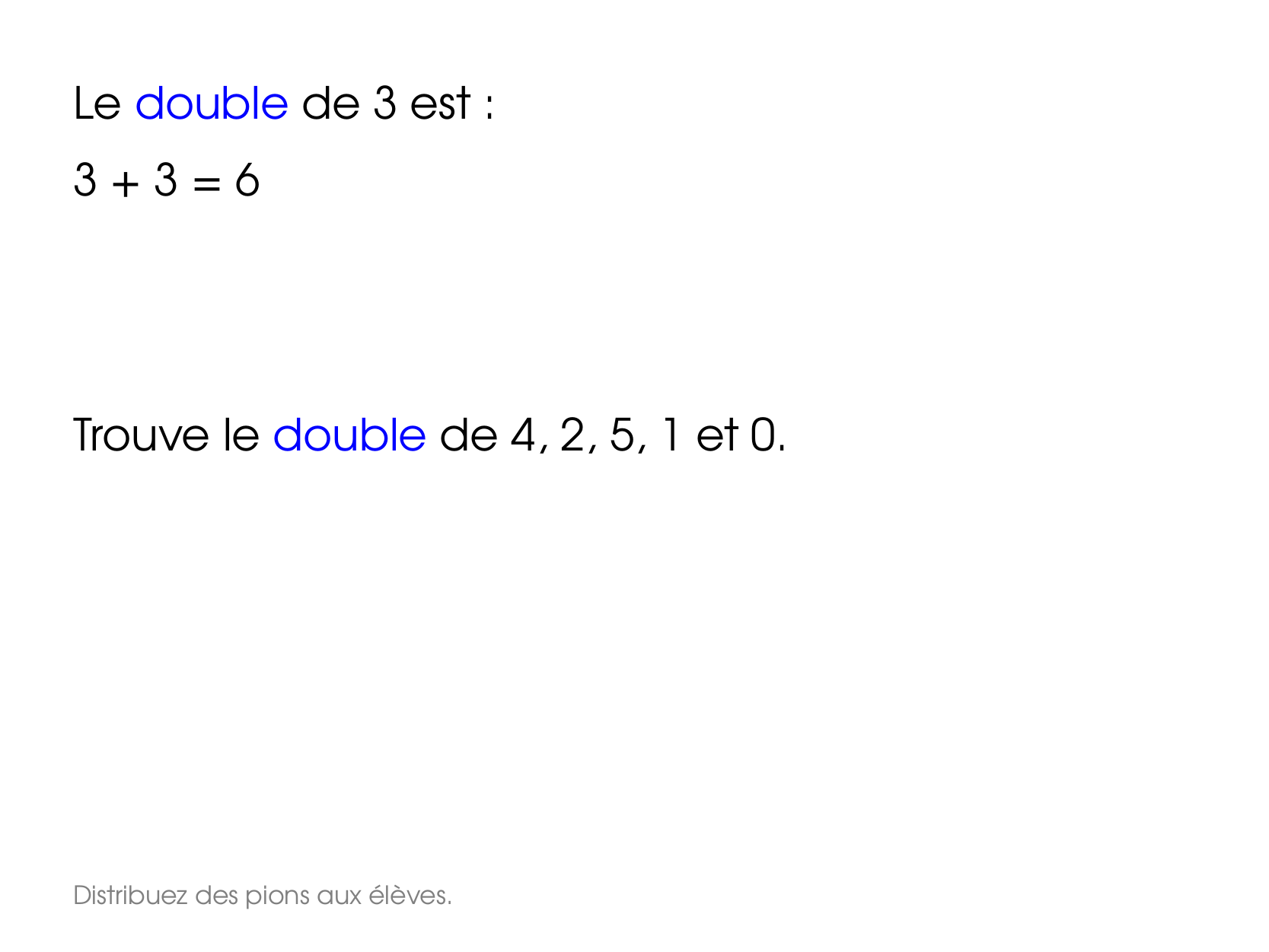

Le double de 3 est :
3 + 3 = 6
Trouve le double de 4, 2, 5, 1 et 0.
Distribuez des pions aux élèves.